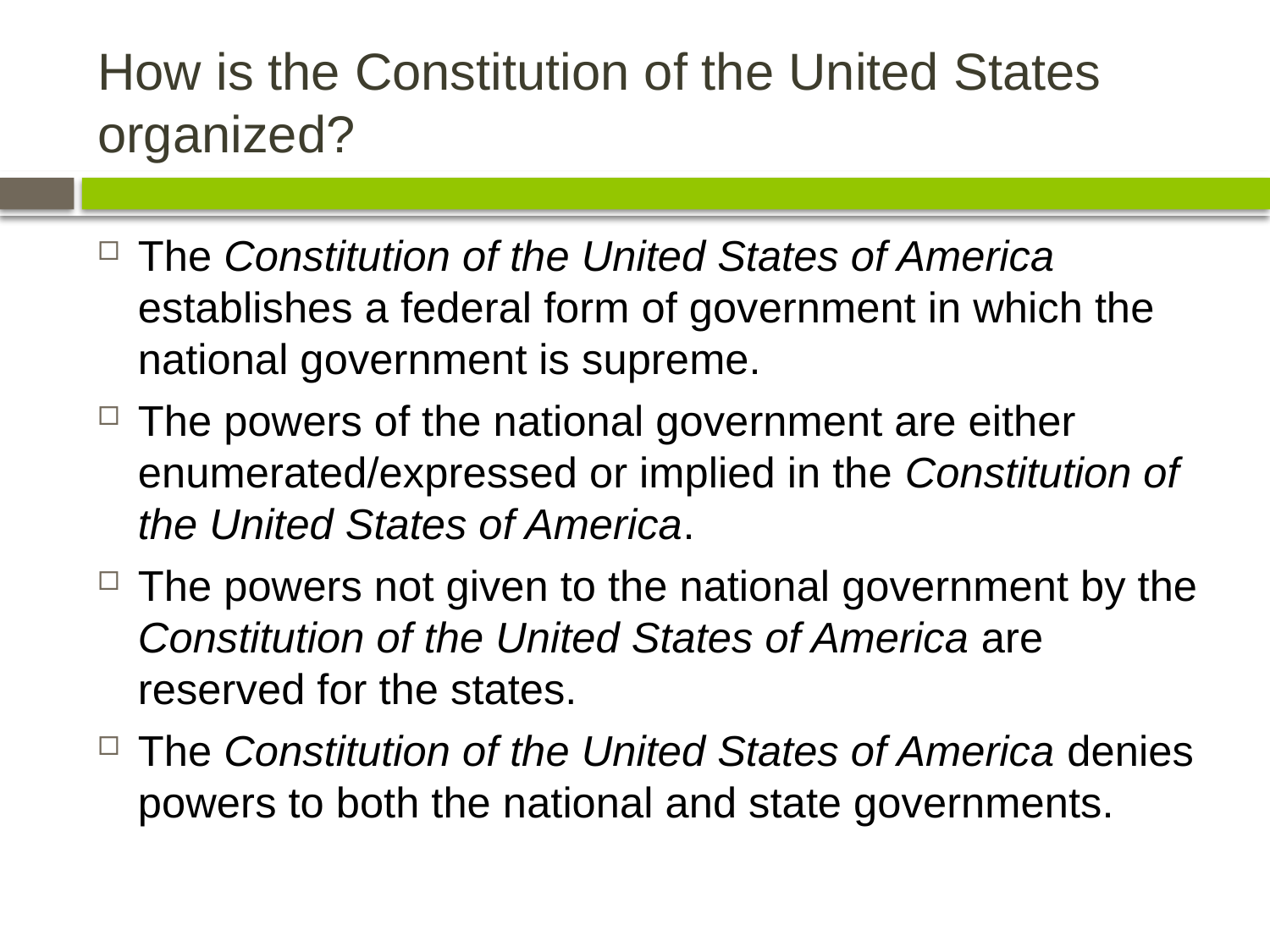

# How is the Constitution of the United States organized?
The Constitution of the United States of America establishes a federal form of government in which the national government is supreme.
The powers of the national government are either enumerated/expressed or implied in the Constitution of the United States of America.
The powers not given to the national government by the Constitution of the United States of America are reserved for the states.
The Constitution of the United States of America denies powers to both the national and state governments.